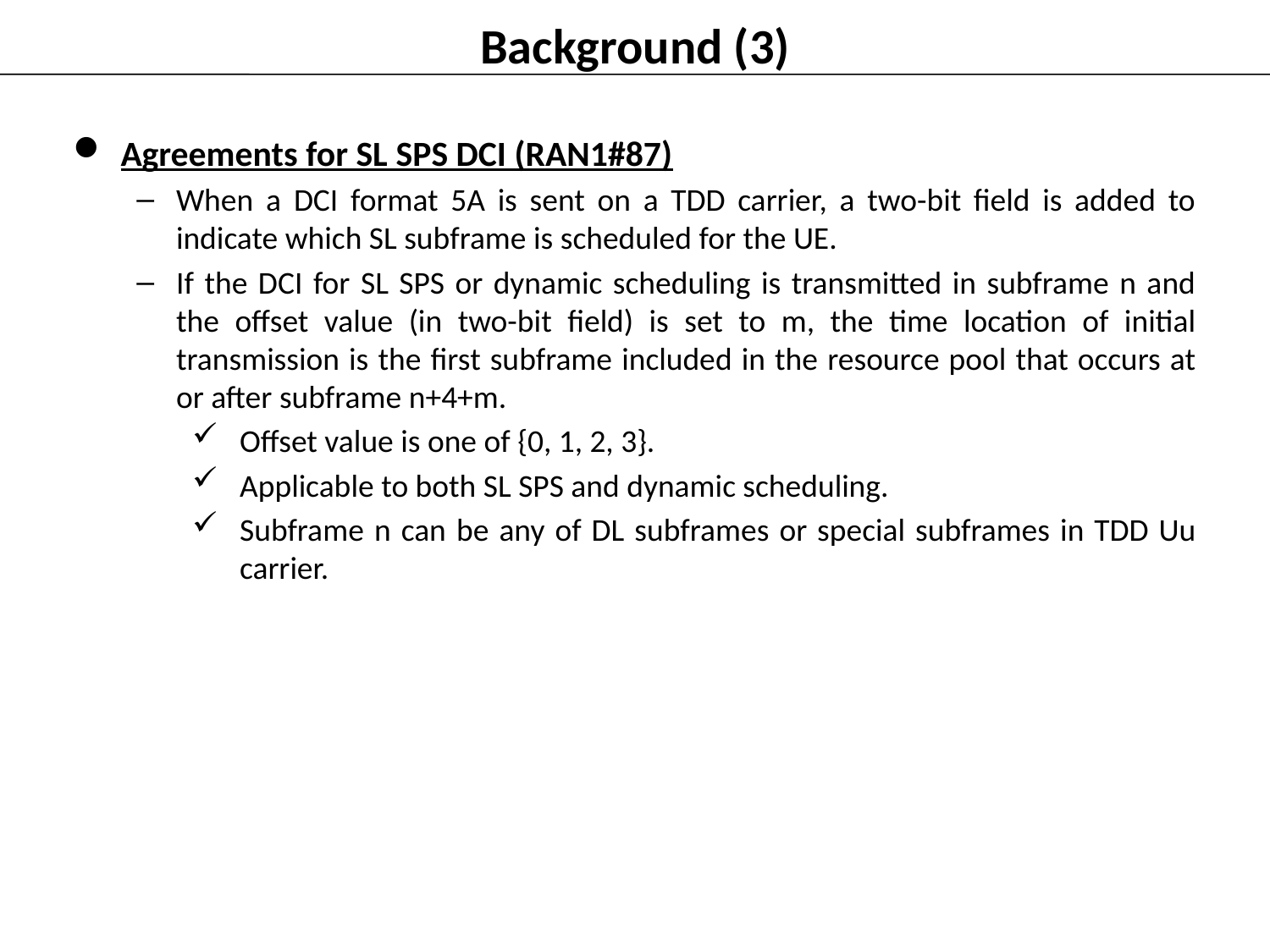

# Background (3)
Agreements for SL SPS DCI (RAN1#87)
When a DCI format 5A is sent on a TDD carrier, a two-bit field is added to indicate which SL subframe is scheduled for the UE.
If the DCI for SL SPS or dynamic scheduling is transmitted in subframe n and the offset value (in two-bit field) is set to m, the time location of initial transmission is the first subframe included in the resource pool that occurs at or after subframe n+4+m.
Offset value is one of {0, 1, 2, 3}.
Applicable to both SL SPS and dynamic scheduling.
Subframe n can be any of DL subframes or special subframes in TDD Uu carrier.